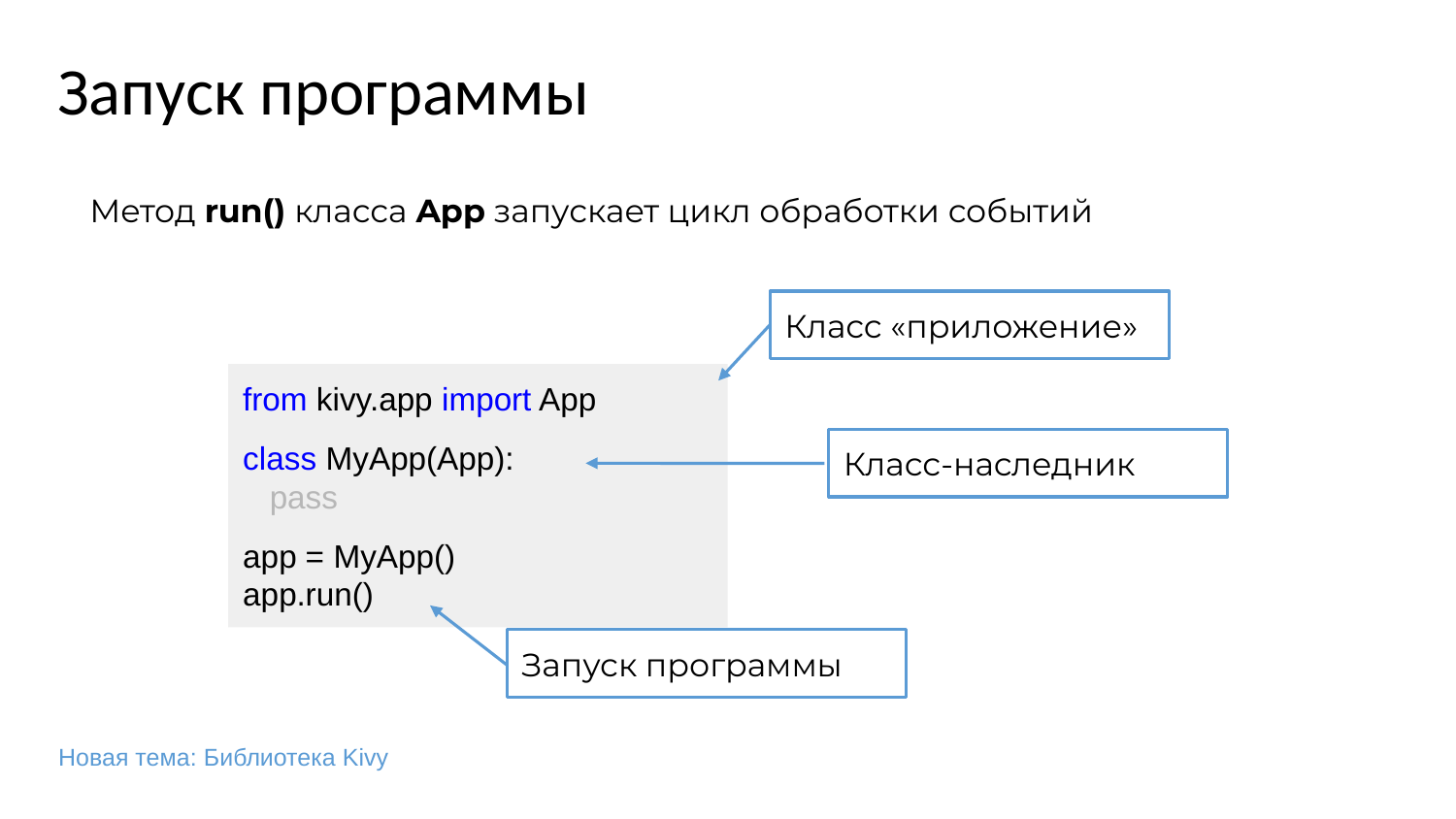

# Запуск программы
  Метод run() класса App запускает цикл обработки событий
Класс «приложение»
from kivy.app import App
class MyApp(App):
   pass
app = MyApp()
app.run()
Класс-наследник
Запуск программы
Новая тема: Библиотека Kivy